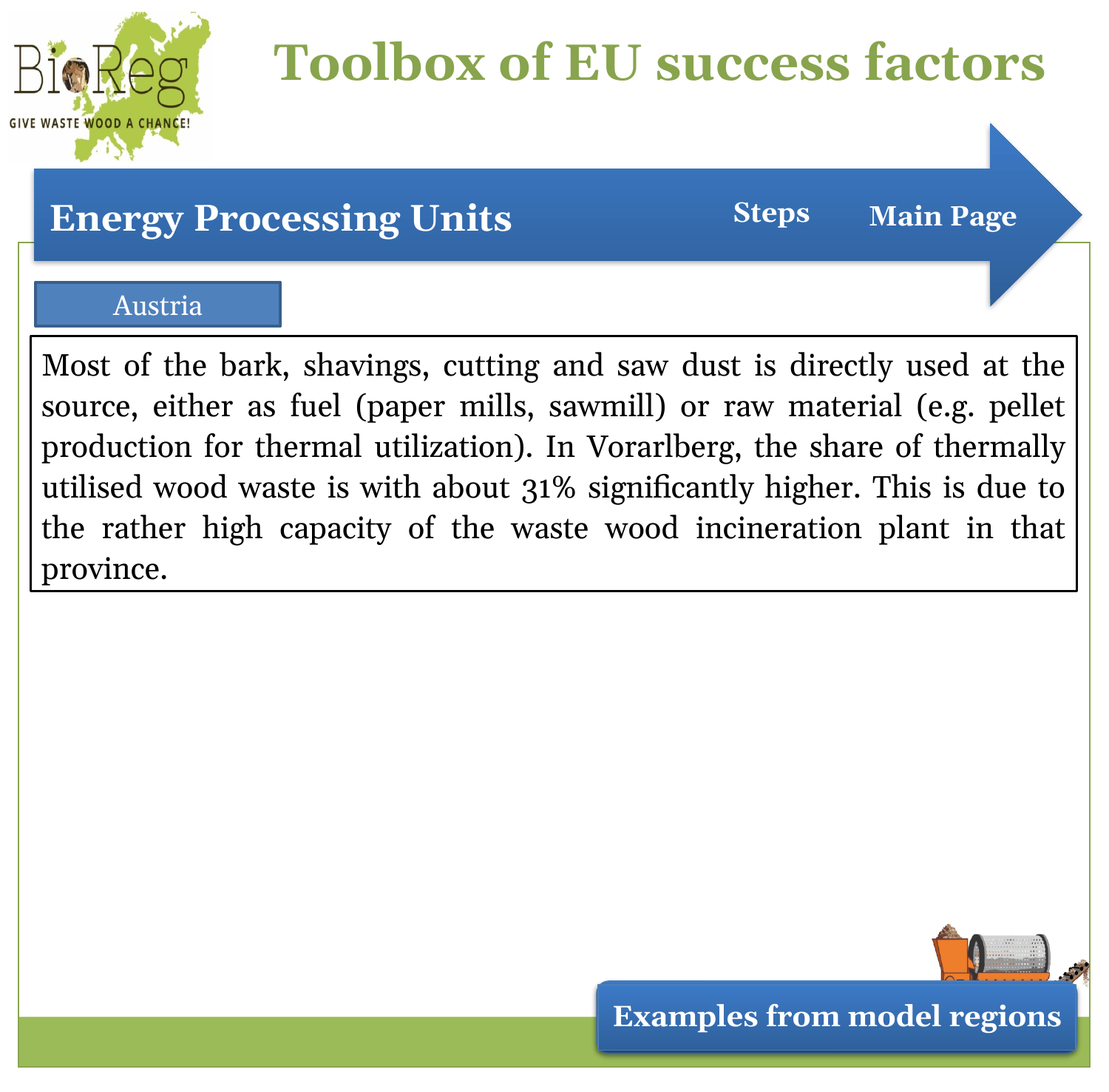

Energy Processing Units

Steps

Main Page
Austria
Most of the bark, shavings, cutting and saw dust is directly used at the source, either as fuel (paper mills, sawmill) or raw material (e.g. pellet production for thermal utilization). In Vorarlberg, the share of thermally utilised wood waste is with about 31% significantly higher. This is due to the rather high capacity of the waste wood incineration plant in that province.

Examples from model regions